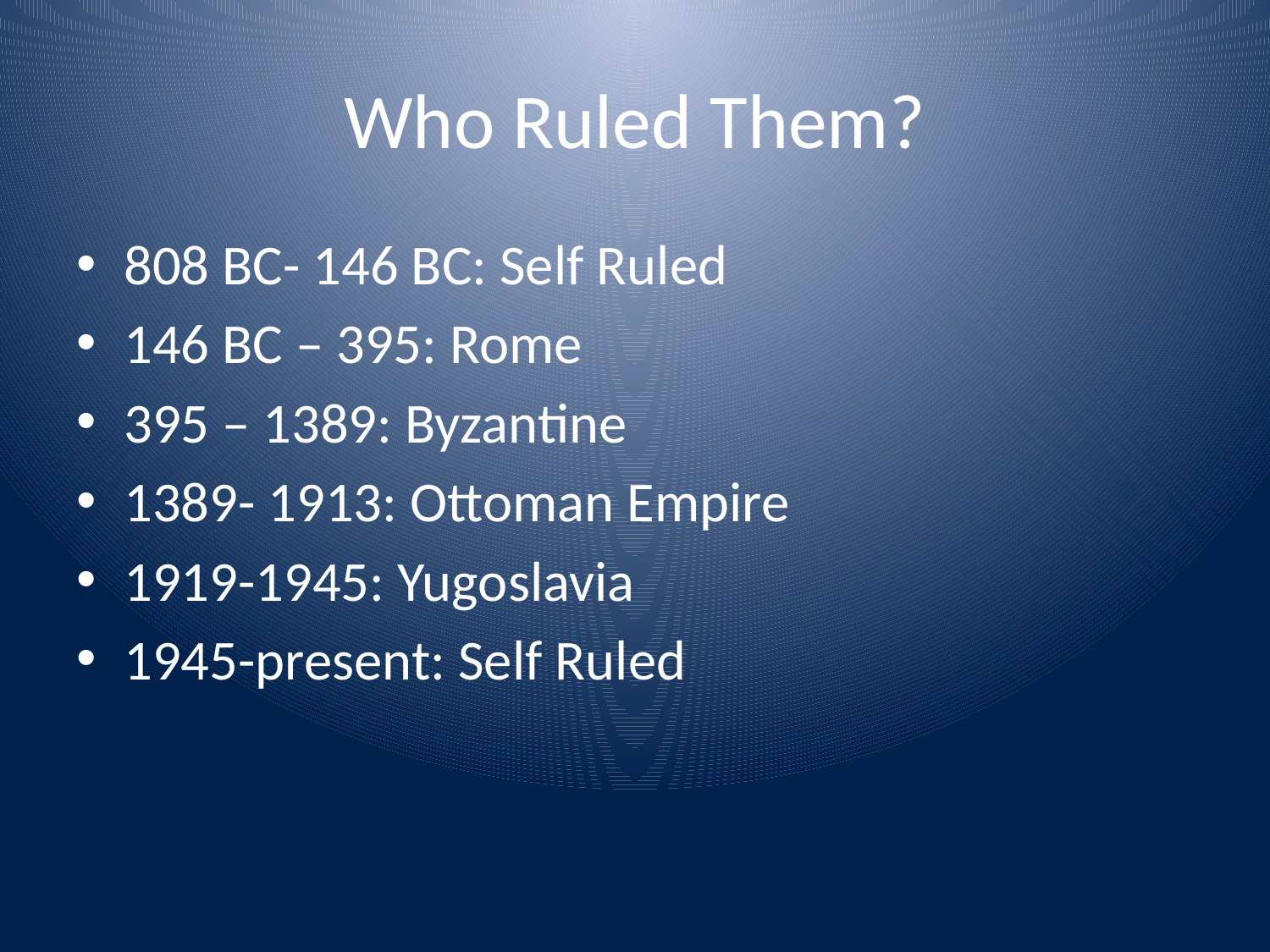

# Who Ruled Them?
808 BC- 146 BC: Self Ruled
146 BC – 395: Rome
395 – 1389: Byzantine
1389- 1913: Ottoman Empire
1919-1945: Yugoslavia
1945-present: Self Ruled